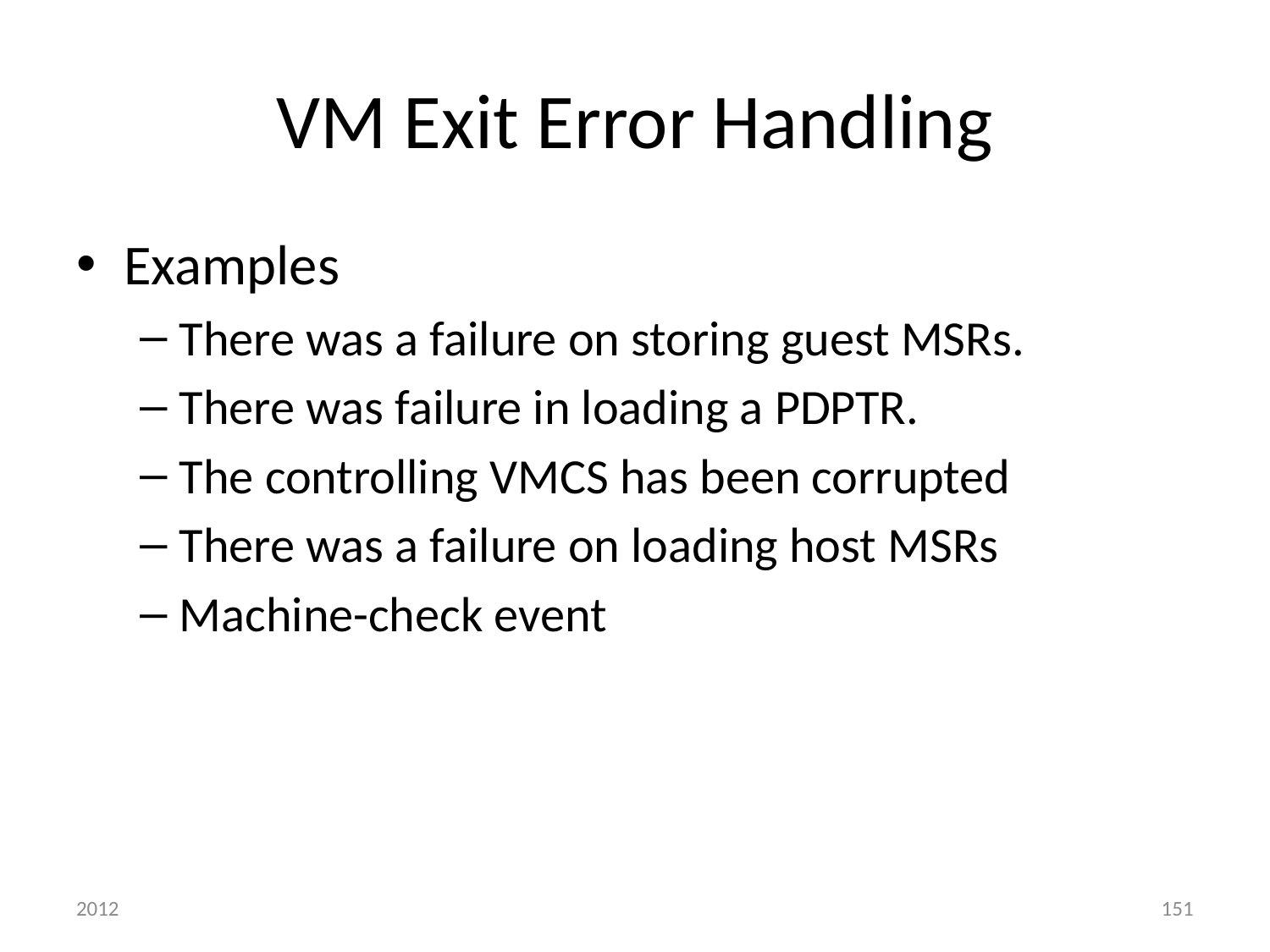

# VM Exit Error Handling
Examples
There was a failure on storing guest MSRs.
There was failure in loading a PDPTR.
The controlling VMCS has been corrupted
There was a failure on loading host MSRs
Machine-check event

2012

151